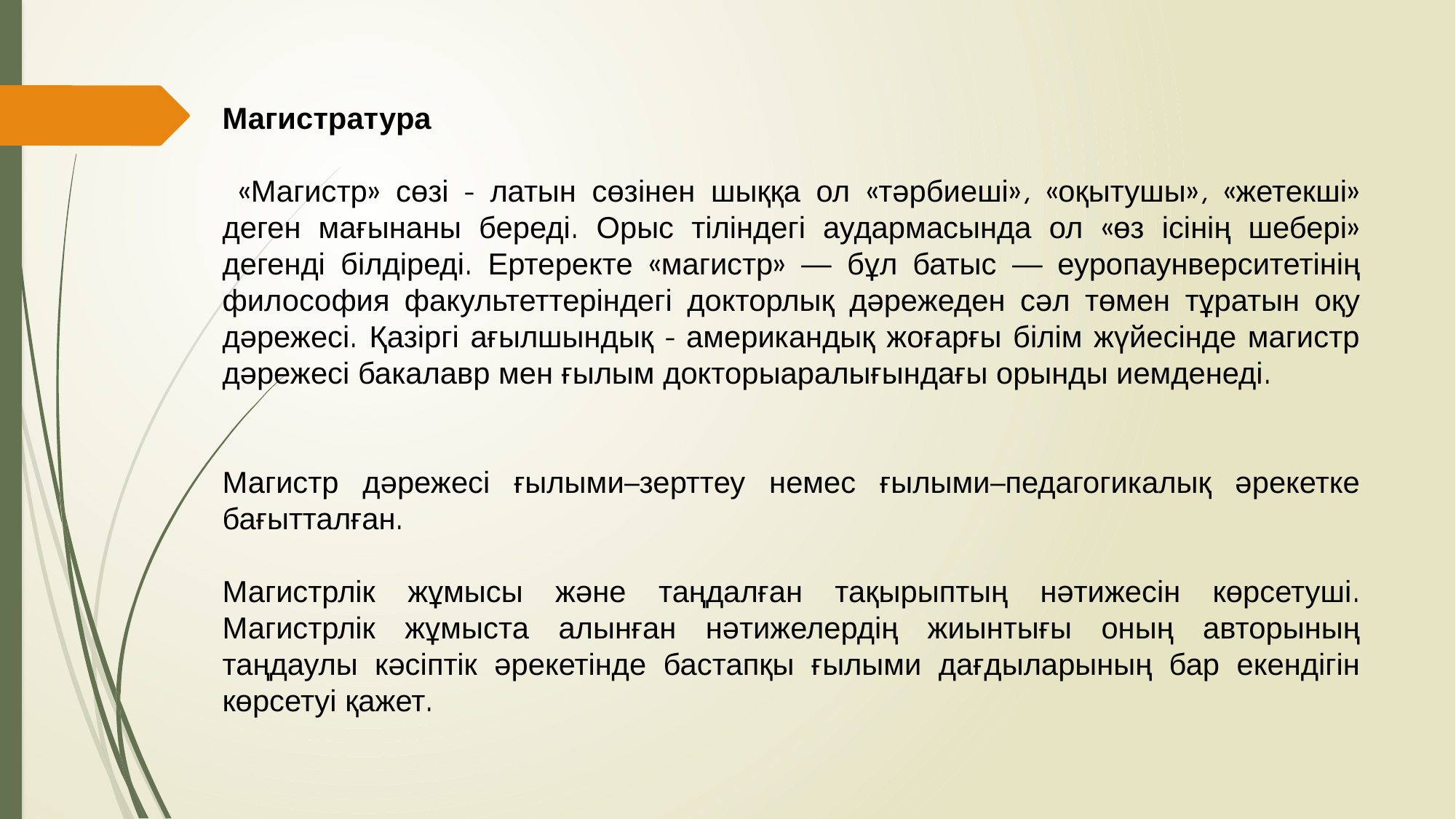

Магистратура

 «Магистр» сөзі - латын сөзінен шыққа ол «тәрбиеші», «оқытушы», «жетекші» деген мағынаны береді. Орыс тіліндегі аудармасында ол «өз ісінің шебері» дегенді білдіреді. Ертеректе «магистр» — бұл батыс — еуропаунверситетінің философия факультеттеріндегі докторлық дәрежеден сәл төмен тұратын оқу дәрежесі. Қазіргі ағылшындық - американдық жоғарғы білім жүйесінде магистр дәрежесі бакалавр мен ғылым докторыаралығындағы орынды иемденеді.

Магистр дәрежесі ғылыми–зерттеу немес ғылыми–педагогикалық әрекетке бағытталған.

Магистрлік жұмысы және таңдалған тақырыптың нәтижесін көрсетуші. Магистрлік жұмыста алынған нәтижелердің жиынтығы оның авторының таңдаулы кәсіптік әрекетінде бастапқы ғылыми дағдыларының бар екендігін көрсетуі қажет.